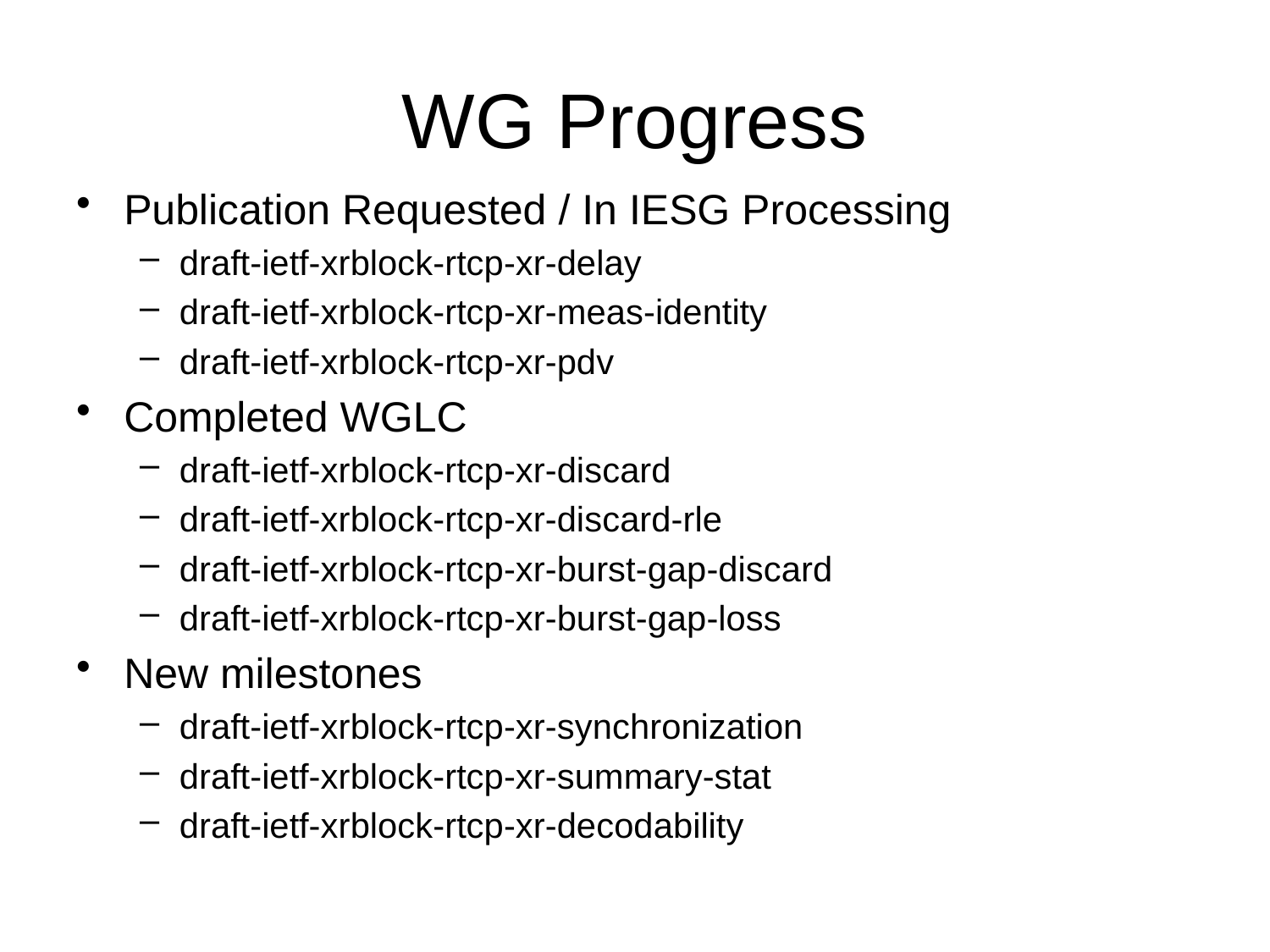

# WG Progress
Publication Requested / In IESG Processing
draft-ietf-xrblock-rtcp-xr-delay
draft-ietf-xrblock-rtcp-xr-meas-identity
draft-ietf-xrblock-rtcp-xr-pdv
Completed WGLC
draft-ietf-xrblock-rtcp-xr-discard
draft-ietf-xrblock-rtcp-xr-discard-rle
draft-ietf-xrblock-rtcp-xr-burst-gap-discard
draft-ietf-xrblock-rtcp-xr-burst-gap-loss
New milestones
draft-ietf-xrblock-rtcp-xr-synchronization
draft-ietf-xrblock-rtcp-xr-summary-stat
draft-ietf-xrblock-rtcp-xr-decodability